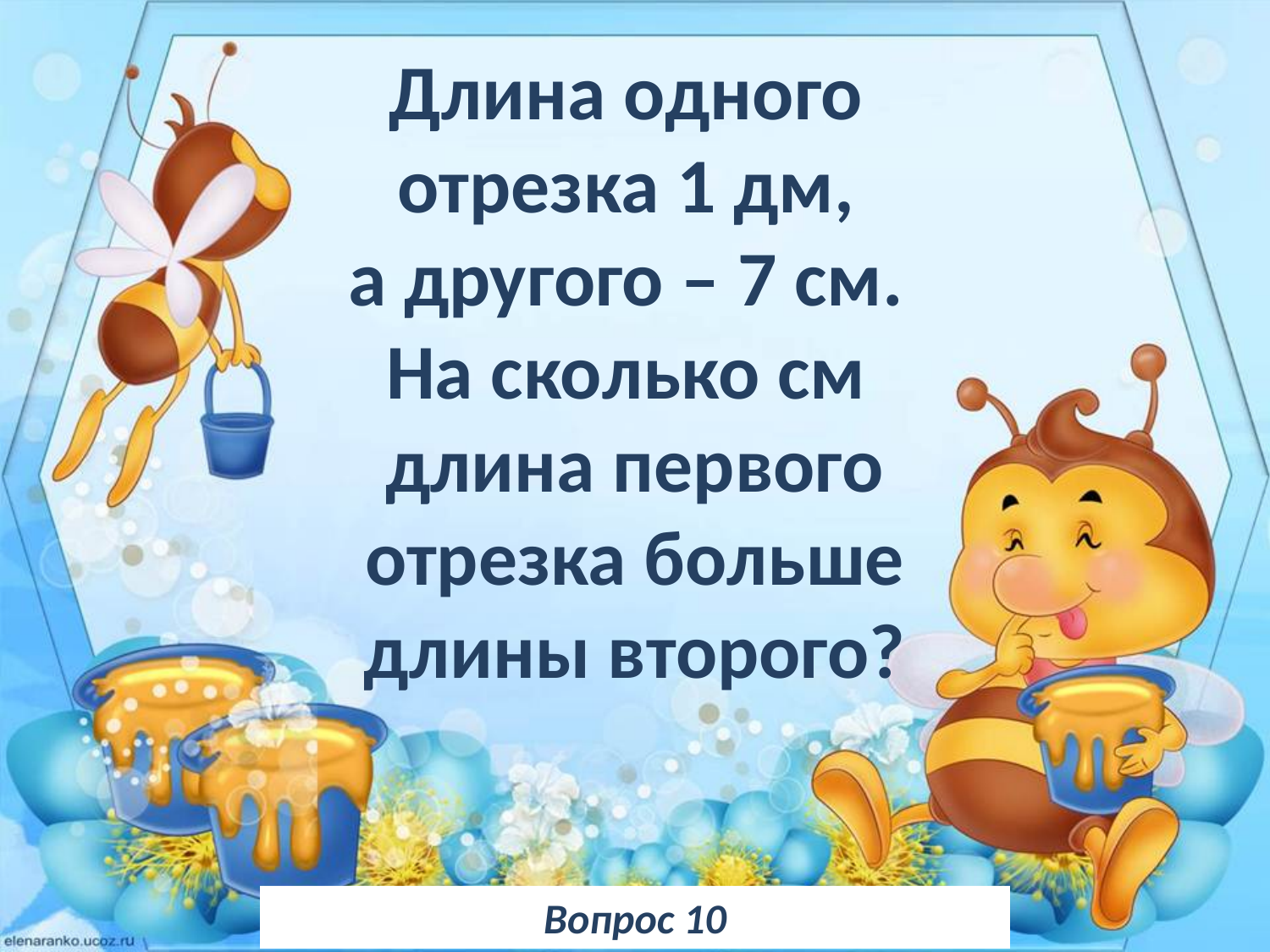

Длина одного
отрезка 1 дм,
а другого – 7 см.
На сколько см
длина первого отрезка больше длины второго?
Вопрос 10